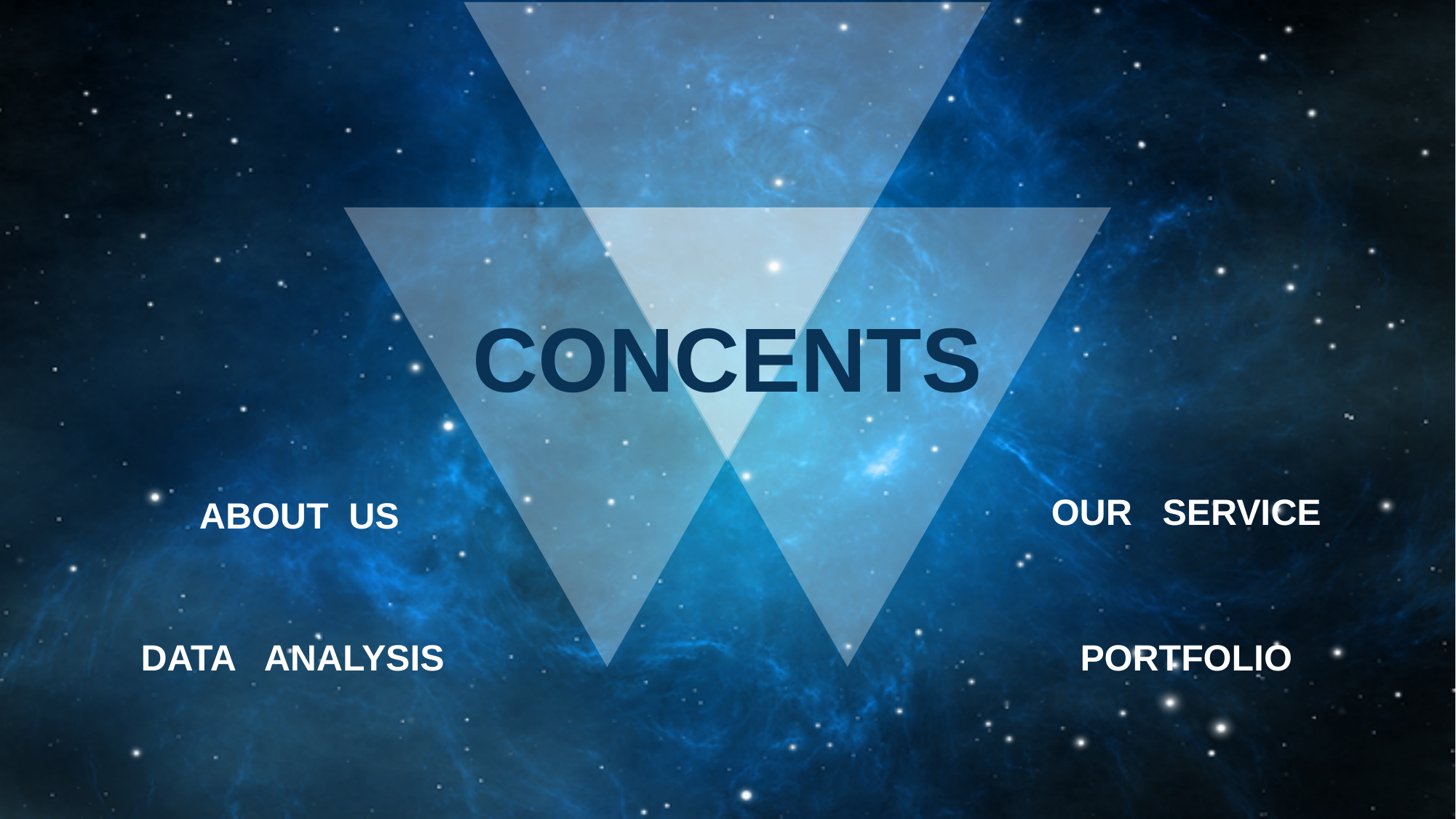

CONCENTS
OUR   SERVICE
ABOUT  US
DATA   ANALYSIS
PORTFOLIO